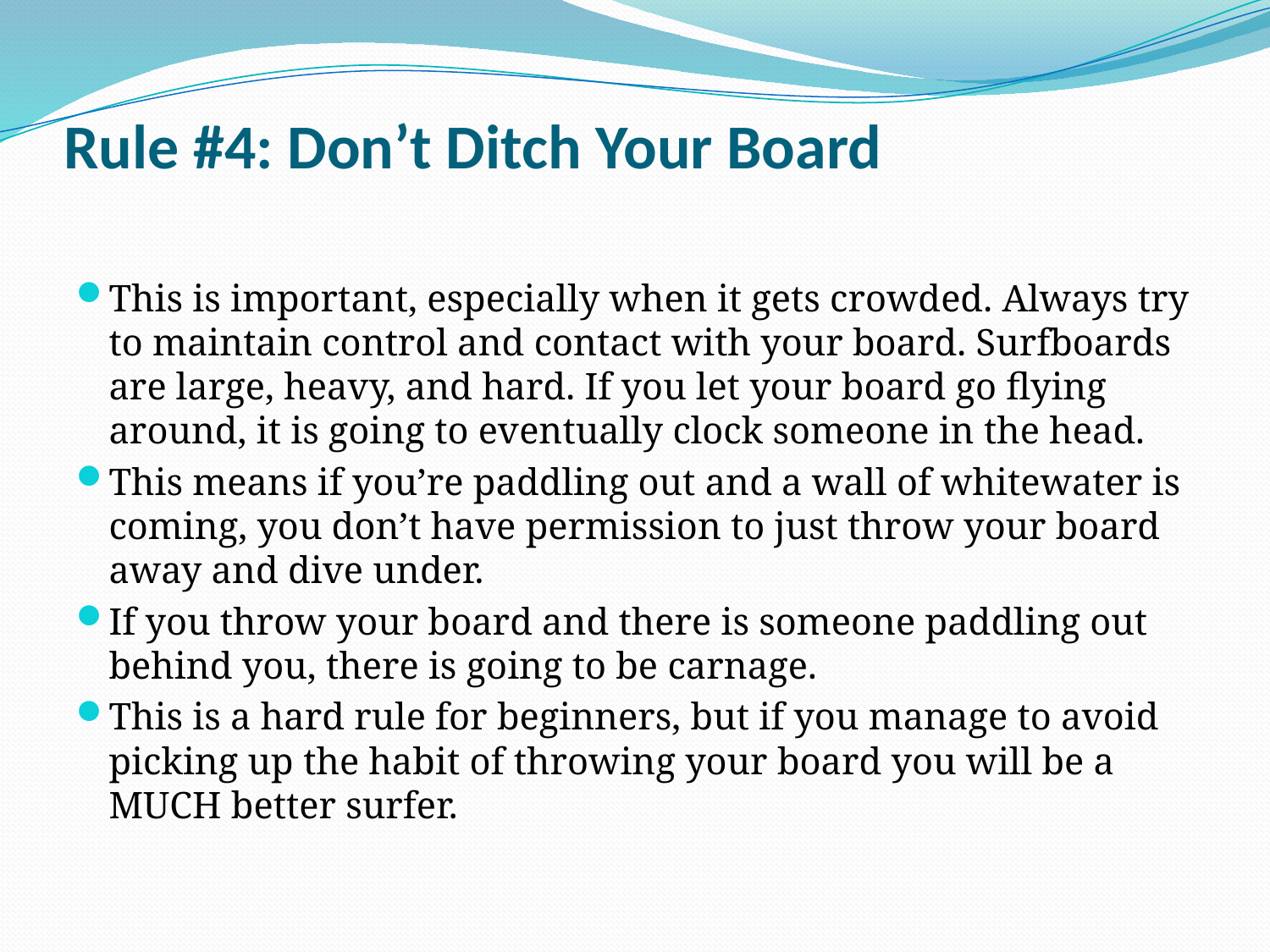

# Rule #4: Don’t Ditch Your Board
This is important, especially when it gets crowded. Always try to maintain control and contact with your board. Surfboards are large, heavy, and hard. If you let your board go flying around, it is going to eventually clock someone in the head.
This means if you’re paddling out and a wall of whitewater is coming, you don’t have permission to just throw your board away and dive under.
If you throw your board and there is someone paddling out behind you, there is going to be carnage.
This is a hard rule for beginners, but if you manage to avoid picking up the habit of throwing your board you will be a MUCH better surfer.